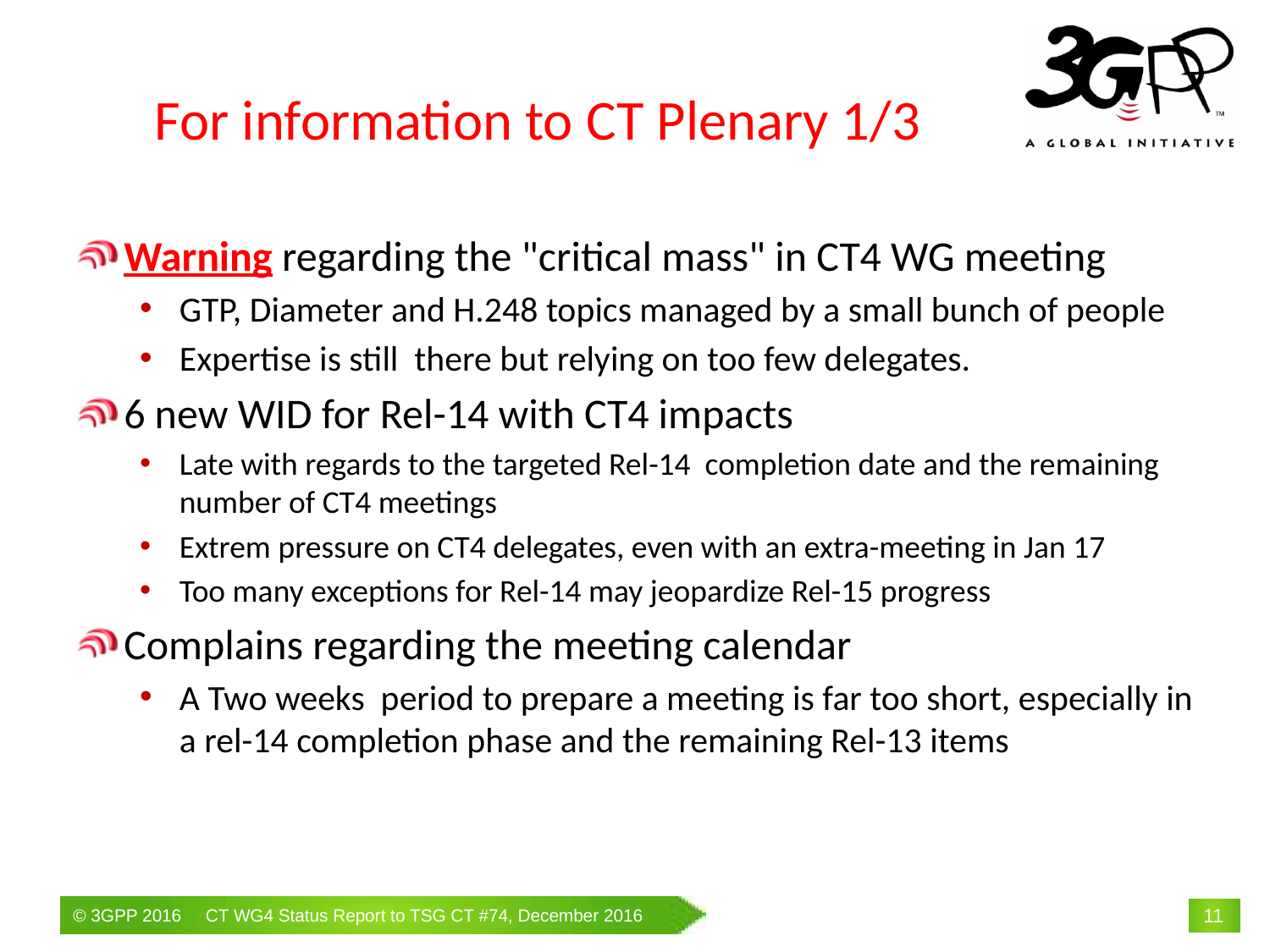

# For information to CT Plenary 1/3
Warning regarding the "critical mass" in CT4 WG meeting
GTP, Diameter and H.248 topics managed by a small bunch of people
Expertise is still  there but relying on too few delegates.
6 new WID for Rel-14 with CT4 impacts
Late with regards to the targeted Rel-14  completion date and the remaining number of CT4 meetings
Extrem pressure on CT4 delegates, even with an extra-meeting in Jan 17
Too many exceptions for Rel-14 may jeopardize Rel-15 progress
Complains regarding the meeting calendar
A Two weeks  period to prepare a meeting is far too short, especially in a rel-14 completion phase and the remaining Rel-13 items